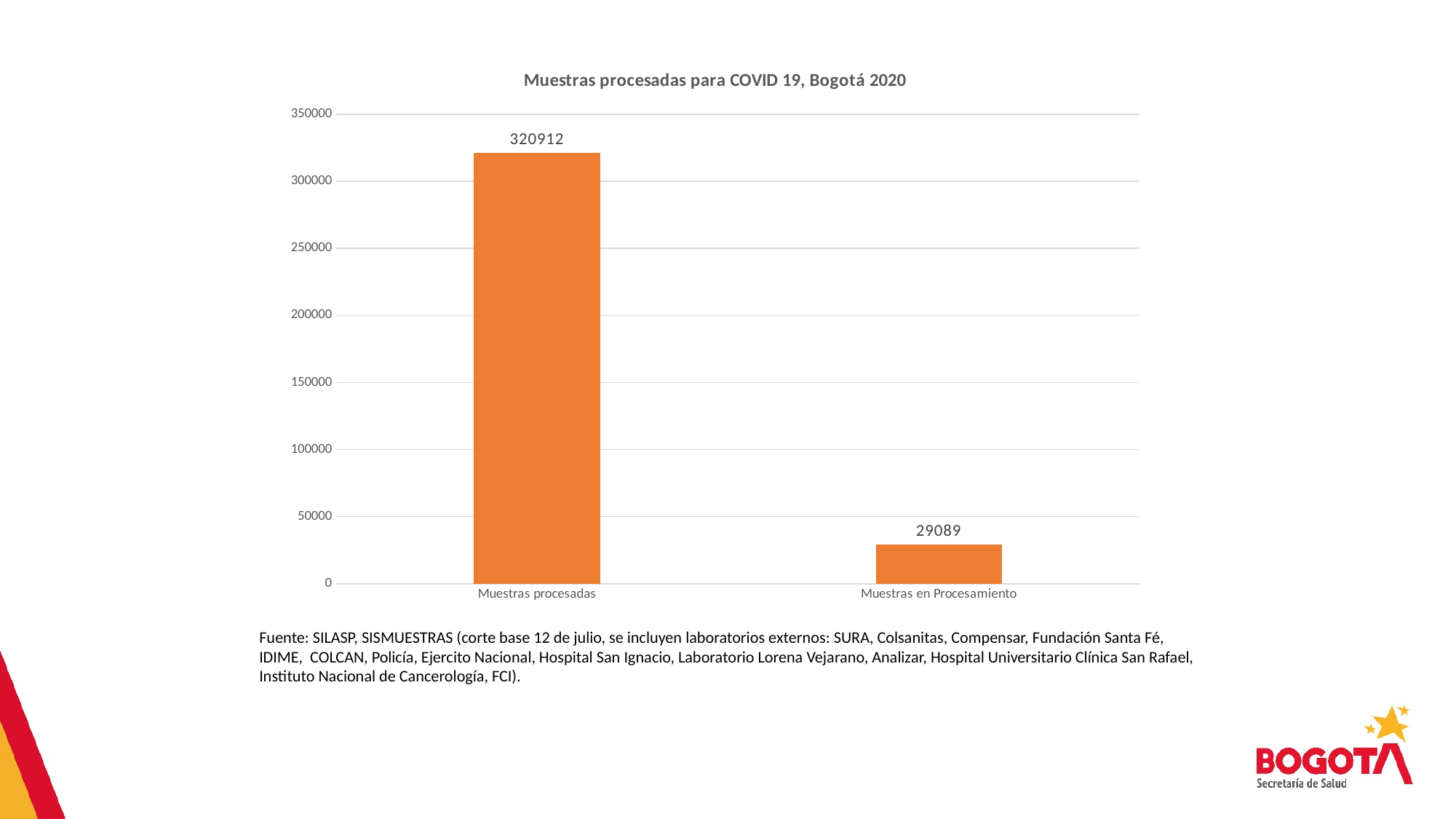

### Chart: Muestras procesadas para COVID 19, Bogotá 2020

| Category |  |
|---|---|
| Muestras procesadas | 320912.0 |
| Muestras en Procesamiento | 29089.0 |
Fuente: SILASP, SISMUESTRAS (corte base 12 de julio, se incluyen laboratorios externos: SURA, Colsanitas, Compensar, Fundación Santa Fé, IDIME,  COLCAN, Policía, Ejercito Nacional, Hospital San Ignacio, Laboratorio Lorena Vejarano, Analizar, Hospital Universitario Clínica San Rafael, Instituto Nacional de Cancerología, FCI).